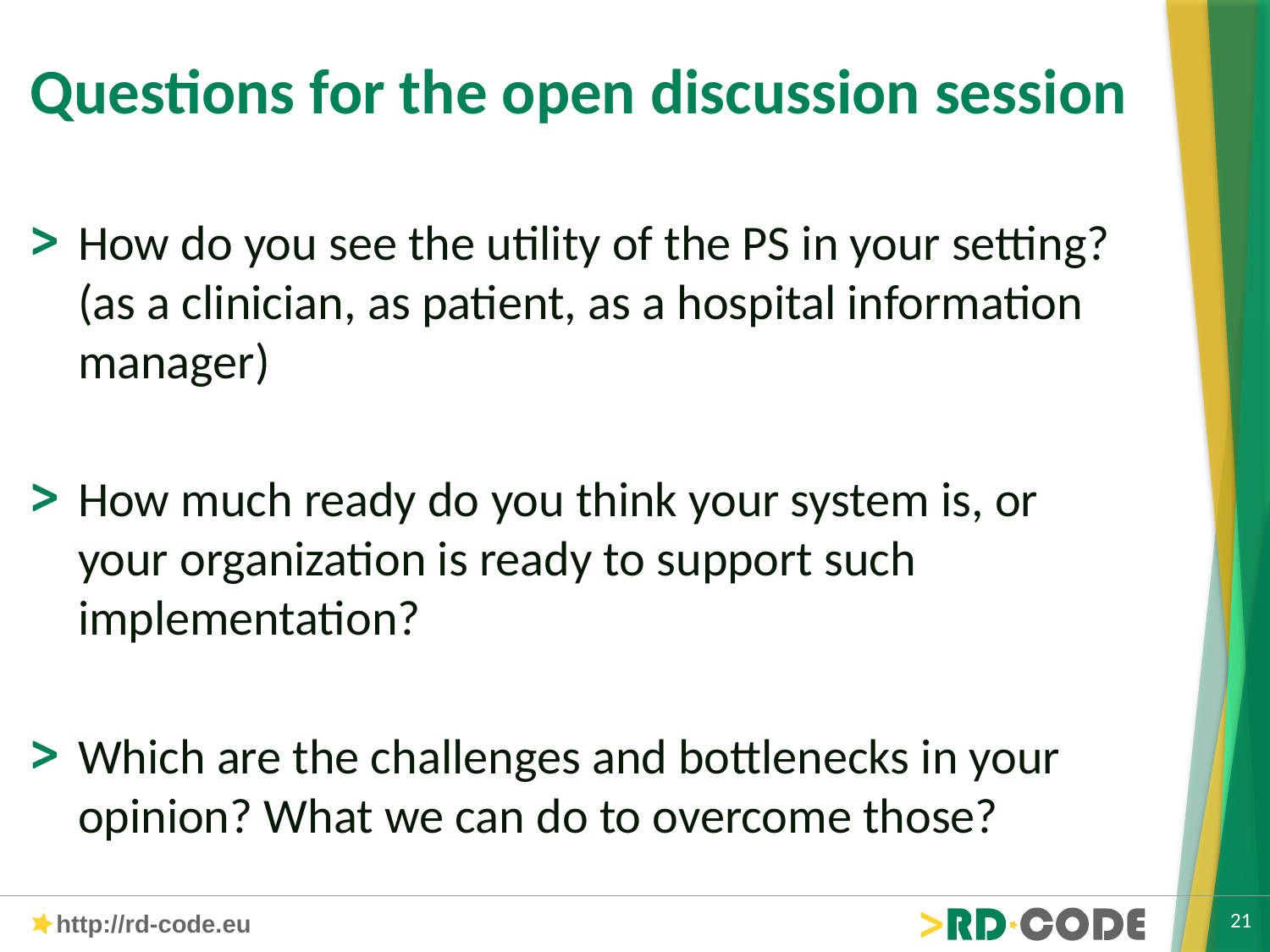

# Questions for the open discussion session
How do you see the utility of the PS in your setting? (as a clinician, as patient, as a hospital information manager)

How much ready do you think your system is, or your organization is ready to support such implementation?

Which are the challenges and bottlenecks in your opinion? What we can do to overcome those?

21